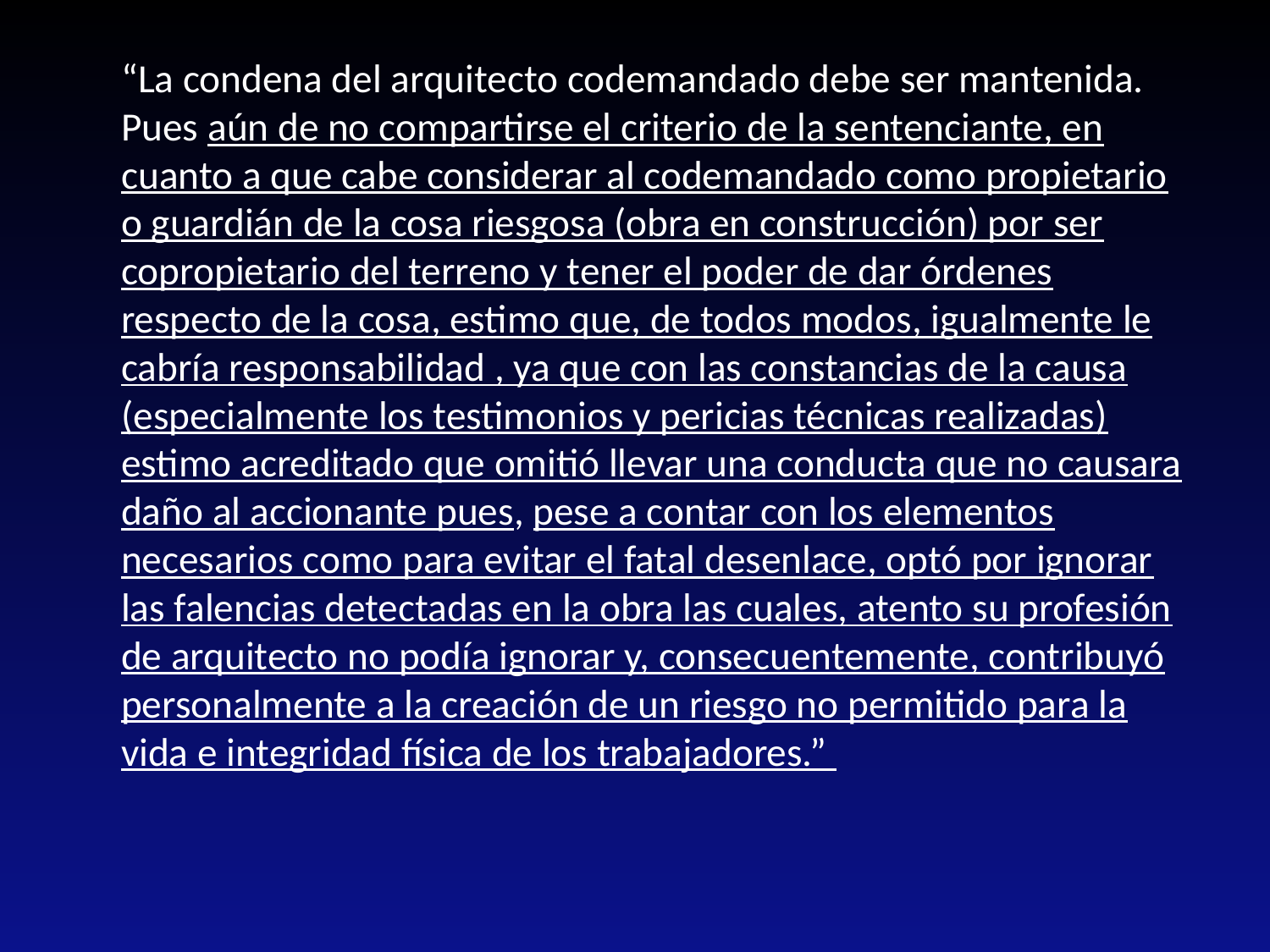

“La condena del arquitecto codemandado debe ser mantenida. Pues aún de no compartirse el criterio de la sentenciante, en cuanto a que cabe considerar al codemandado como propietario o guardián de la cosa riesgosa (obra en construcción) por ser copropietario del terreno y tener el poder de dar órdenes respecto de la cosa, estimo que, de todos modos, igualmente le cabría responsabilidad , ya que con las constancias de la causa (especialmente los testimonios y pericias técnicas realizadas) estimo acreditado que omitió llevar una conducta que no causara daño al accionante pues, pese a contar con los elementos necesarios como para evitar el fatal desenlace, optó por ignorar las falencias detectadas en la obra las cuales, atento su profesión de arquitecto no podía ignorar y, consecuentemente, contribuyó personalmente a la creación de un riesgo no permitido para la vida e integridad física de los trabajadores.”